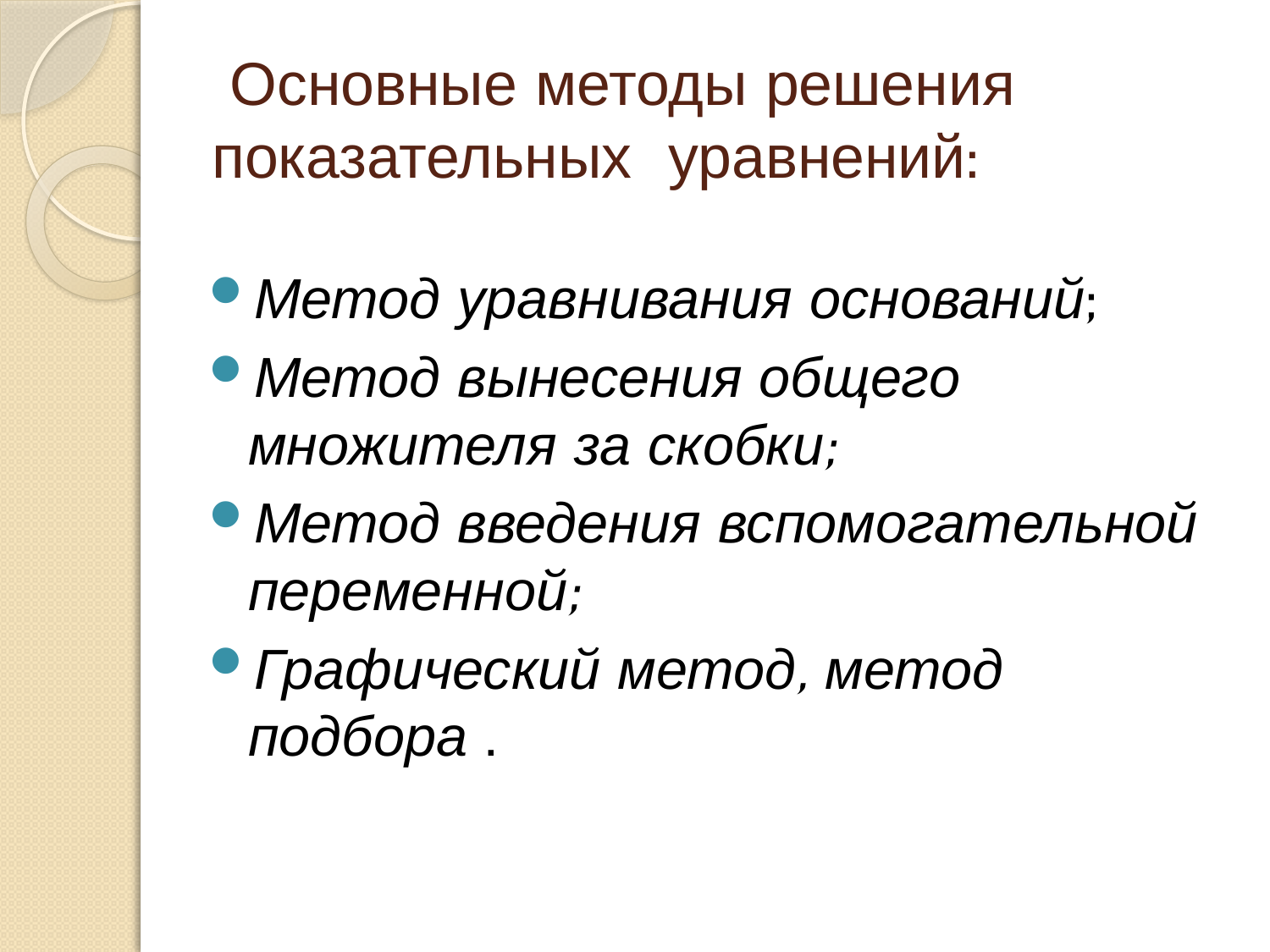

# Основные методы решения показательных  уравнений:
Метод уравнивания оснований;
Метод вынесения общего множителя за скобки;
Метод введения вспомогательной переменной;
Графический метод, метод подбора .